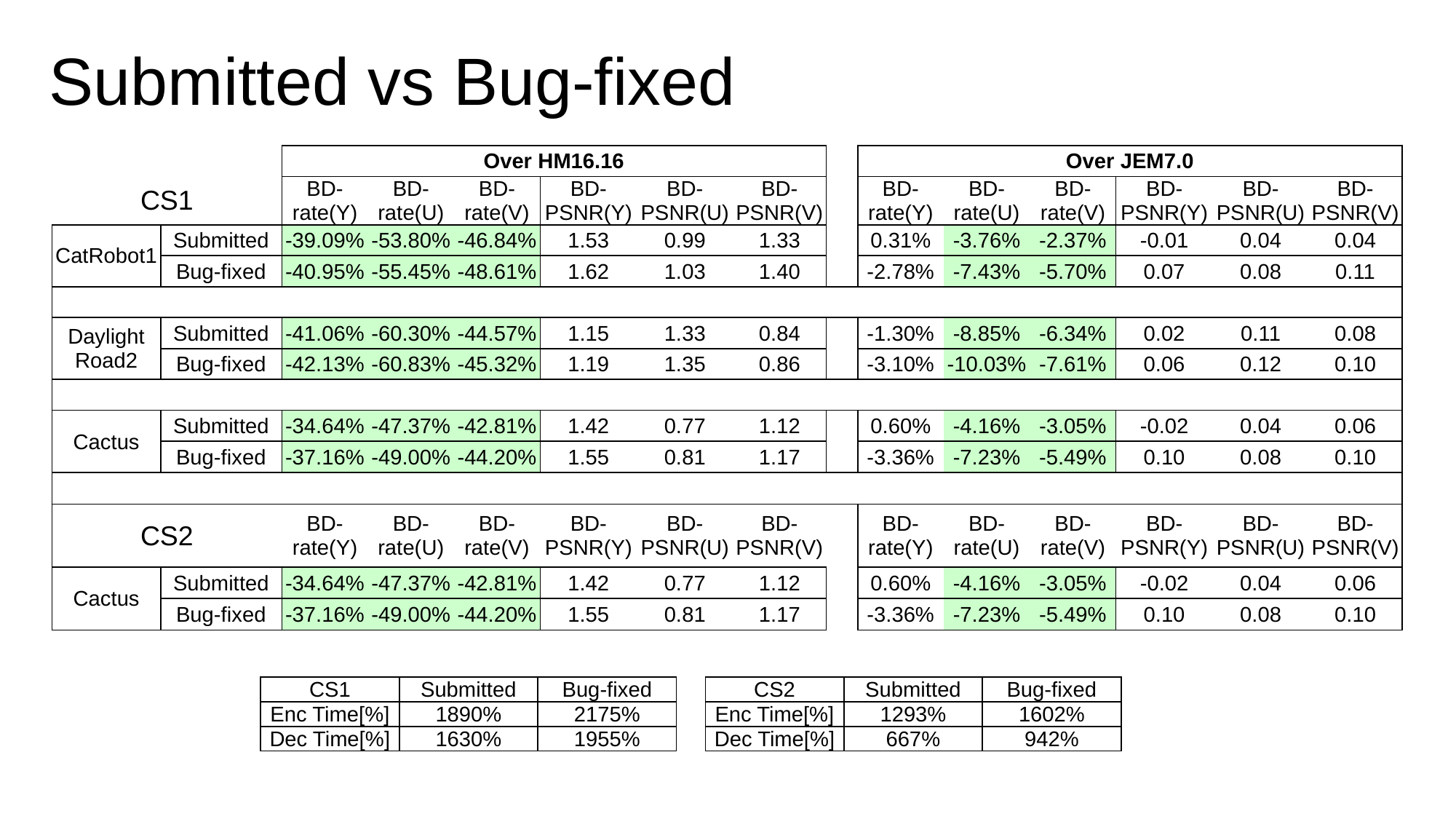

# Submitted vs Bug-fixed
|  |  | Over HM16.16 |  |  |  |  |  |  | Over JEM7.0 |  |  |  |  |  |
| --- | --- | --- | --- | --- | --- | --- | --- | --- | --- | --- | --- | --- | --- | --- |
| CS1 |  | BD-rate(Y) | BD-rate(U) | BD-rate(V) | BD-PSNR(Y) | BD-PSNR(U) | BD-PSNR(V) |  | BD-rate(Y) | BD-rate(U) | BD-rate(V) | BD-PSNR(Y) | BD-PSNR(U) | BD-PSNR(V) |
| CatRobot1 | Submitted | -39.09% | -53.80% | -46.84% | 1.53 | 0.99 | 1.33 |  | 0.31% | -3.76% | -2.37% | -0.01 | 0.04 | 0.04 |
|  | Bug-fixed | -40.95% | -55.45% | -48.61% | 1.62 | 1.03 | 1.40 |  | -2.78% | -7.43% | -5.70% | 0.07 | 0.08 | 0.11 |
|  |  |  |  |  |  |  |  |  |  |  |  |  |  |  |
| Daylight Road2 | Submitted | -41.06% | -60.30% | -44.57% | 1.15 | 1.33 | 0.84 |  | -1.30% | -8.85% | -6.34% | 0.02 | 0.11 | 0.08 |
|  | Bug-fixed | -42.13% | -60.83% | -45.32% | 1.19 | 1.35 | 0.86 |  | -3.10% | -10.03% | -7.61% | 0.06 | 0.12 | 0.10 |
|  |  |  |  |  |  |  |  |  |  |  |  |  |  |  |
| Cactus | Submitted | -34.64% | -47.37% | -42.81% | 1.42 | 0.77 | 1.12 |  | 0.60% | -4.16% | -3.05% | -0.02 | 0.04 | 0.06 |
|  | Bug-fixed | -37.16% | -49.00% | -44.20% | 1.55 | 0.81 | 1.17 |  | -3.36% | -7.23% | -5.49% | 0.10 | 0.08 | 0.10 |
|  |  |  |  |  |  |  |  |  |  |  |  |  |  |  |
| CS2 |  | BD-rate(Y) | BD-rate(U) | BD-rate(V) | BD-PSNR(Y) | BD-PSNR(U) | BD-PSNR(V) |  | BD-rate(Y) | BD-rate(U) | BD-rate(V) | BD-PSNR(Y) | BD-PSNR(U) | BD-PSNR(V) |
| Cactus | Submitted | -34.64% | -47.37% | -42.81% | 1.42 | 0.77 | 1.12 |  | 0.60% | -4.16% | -3.05% | -0.02 | 0.04 | 0.06 |
|  | Bug-fixed | -37.16% | -49.00% | -44.20% | 1.55 | 0.81 | 1.17 |  | -3.36% | -7.23% | -5.49% | 0.10 | 0.08 | 0.10 |
| CS1 | Submitted | Bug-fixed |
| --- | --- | --- |
| Enc Time[%] | 1890% | 2175% |
| Dec Time[%] | 1630% | 1955% |
| CS2 | Submitted | Bug-fixed |
| --- | --- | --- |
| Enc Time[%] | 1293% | 1602% |
| Dec Time[%] | 667% | 942% |